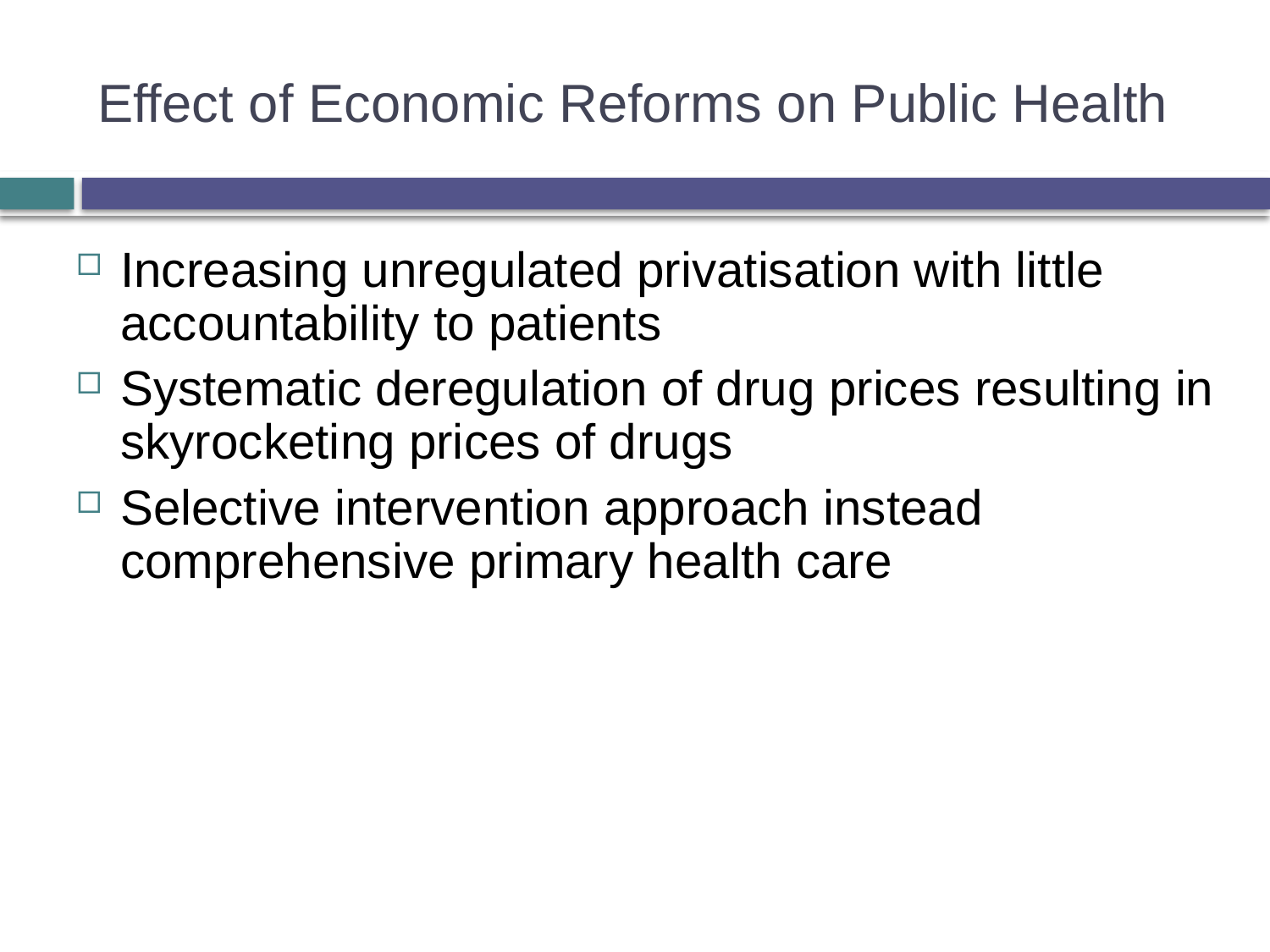

# Effect of Economic Reforms on Public Health
Increasing unregulated privatisation with little accountability to patients
Systematic deregulation of drug prices resulting in skyrocketing prices of drugs
Selective intervention approach instead comprehensive primary health care